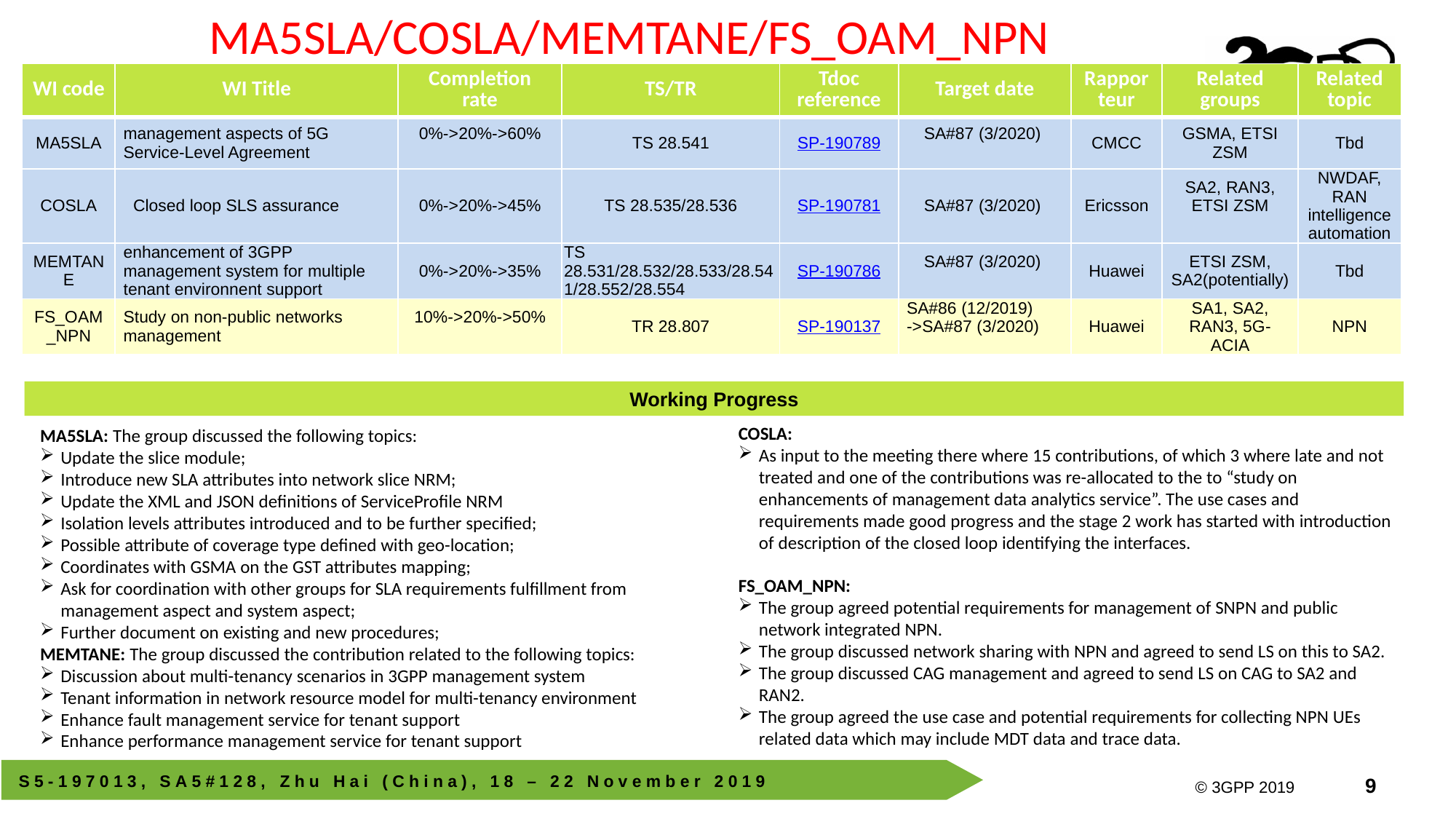

MA5SLA/COSLA/MEMTANE/FS_OAM_NPN
| WI code | WI Title | Completion rate | TS/TR | Tdoc reference | Target date | Rapporteur | Related groups | Related topic |
| --- | --- | --- | --- | --- | --- | --- | --- | --- |
| MA5SLA | management aspects of 5G Service-Level Agreement | 0%->20%->60% | TS 28.541 | SP-190789 | SA#87 (3/2020) | CMCC | GSMA, ETSI ZSM | Tbd |
| COSLA | Closed loop SLS assurance | 0%->20%->45% | TS 28.535/28.536 | SP-190781 | SA#87 (3/2020) | Ericsson | SA2, RAN3, ETSI ZSM | NWDAF, RAN intelligence automation |
| MEMTANE | enhancement of 3GPP management system for multiple tenant environnent support | 0%->20%->35% | TS 28.531/28.532/28.533/28.541/28.552/28.554 | SP-190786 | SA#87 (3/2020) | Huawei | ETSI ZSM, SA2(potentially) | Tbd |
| FS\_OAM\_NPN | Study on non-public networks management | 10%->20%->50% | TR 28.807 | SP-190137 | SA#86 (12/2019) ->SA#87 (3/2020) | Huawei | SA1, SA2, RAN3, 5G-ACIA | NPN |
Working Progress
COSLA:
As input to the meeting there where 15 contributions, of which 3 where late and not treated and one of the contributions was re-allocated to the to “study on enhancements of management data analytics service”. The use cases and requirements made good progress and the stage 2 work has started with introduction of description of the closed loop identifying the interfaces.

FS_OAM_NPN:
The group agreed potential requirements for management of SNPN and public network integrated NPN.
The group discussed network sharing with NPN and agreed to send LS on this to SA2.
The group discussed CAG management and agreed to send LS on CAG to SA2 and RAN2.
The group agreed the use case and potential requirements for collecting NPN UEs related data which may include MDT data and trace data.
MA5SLA: The group discussed the following topics:
Update the slice module;
Introduce new SLA attributes into network slice NRM;
Update the XML and JSON definitions of ServiceProfile NRM
Isolation levels attributes introduced and to be further specified;
Possible attribute of coverage type defined with geo-location;
Coordinates with GSMA on the GST attributes mapping;
Ask for coordination with other groups for SLA requirements fulfillment from management aspect and system aspect;
Further document on existing and new procedures;
MEMTANE: The group discussed the contribution related to the following topics:
Discussion about multi-tenancy scenarios in 3GPP management system
Tenant information in network resource model for multi-tenancy environment
Enhance fault management service for tenant support
Enhance performance management service for tenant support